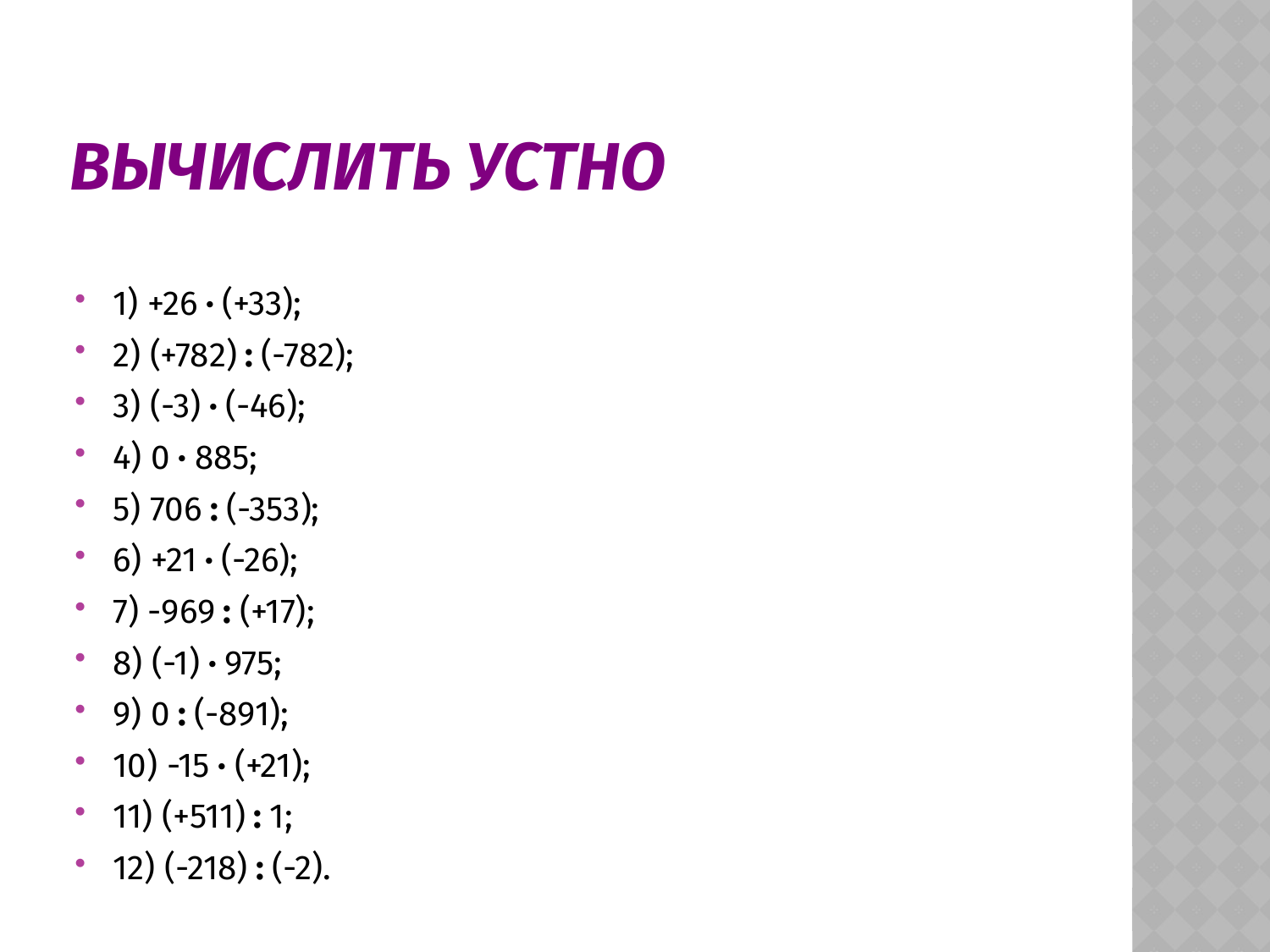

# Вычислить устно

1) +26 · (+33);
2) (+782) : (-782);
3) (-3) · (-46);
4) 0 · 885;
5) 706 : (-353);
6) +21 · (-26);
7) -969 : (+17);
8) (-1) · 975;
9) 0 : (-891);
10) -15 · (+21);
11) (+511) : 1;
12) (-218) : (-2).